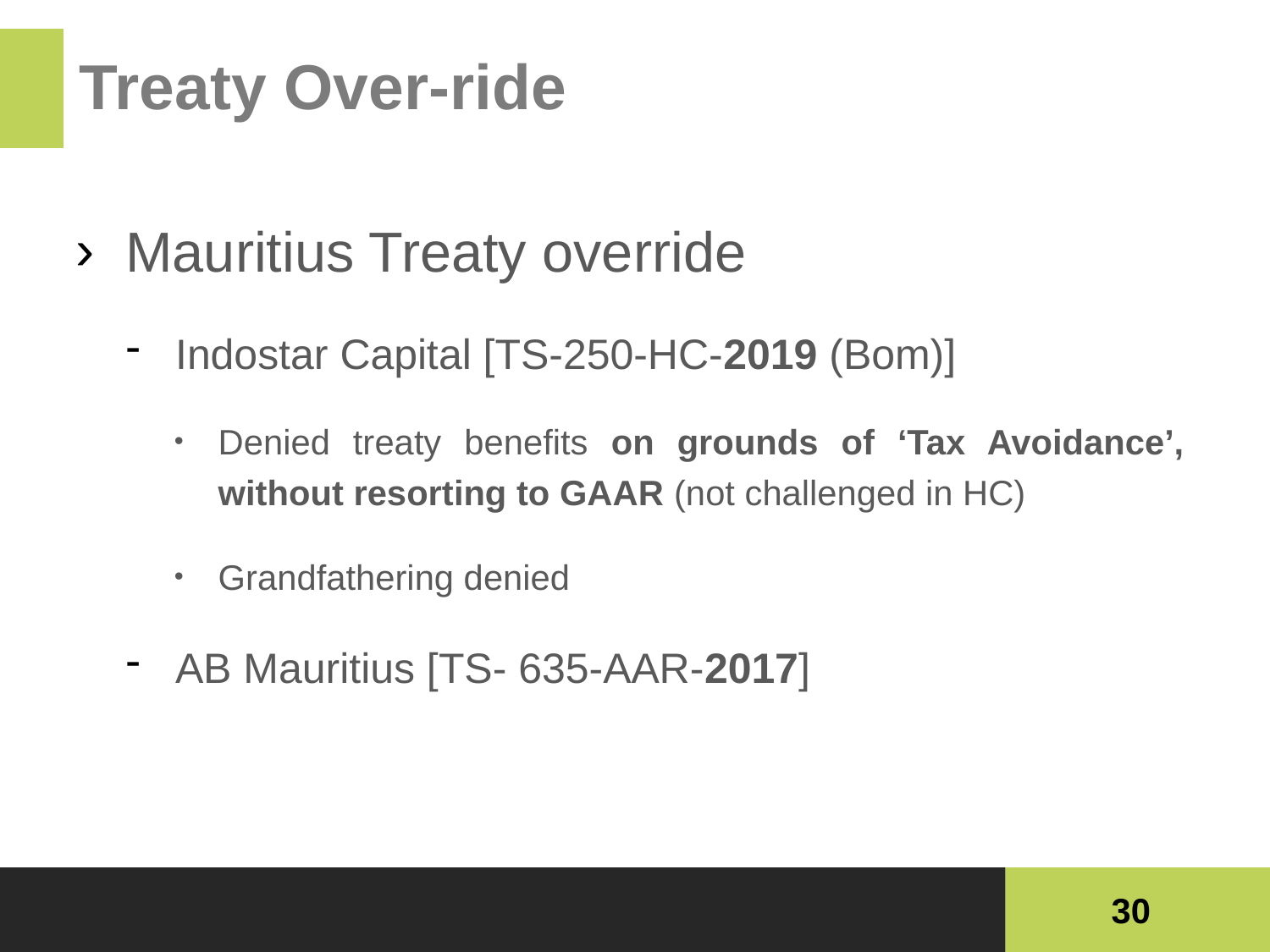

# Treaty Over-ride
Mauritius Treaty override
Indostar Capital [TS-250-HC-2019 (Bom)]
Denied treaty benefits on grounds of ‘Tax Avoidance’, without resorting to GAAR (not challenged in HC)
Grandfathering denied
AB Mauritius [TS- 635-AAR-2017]